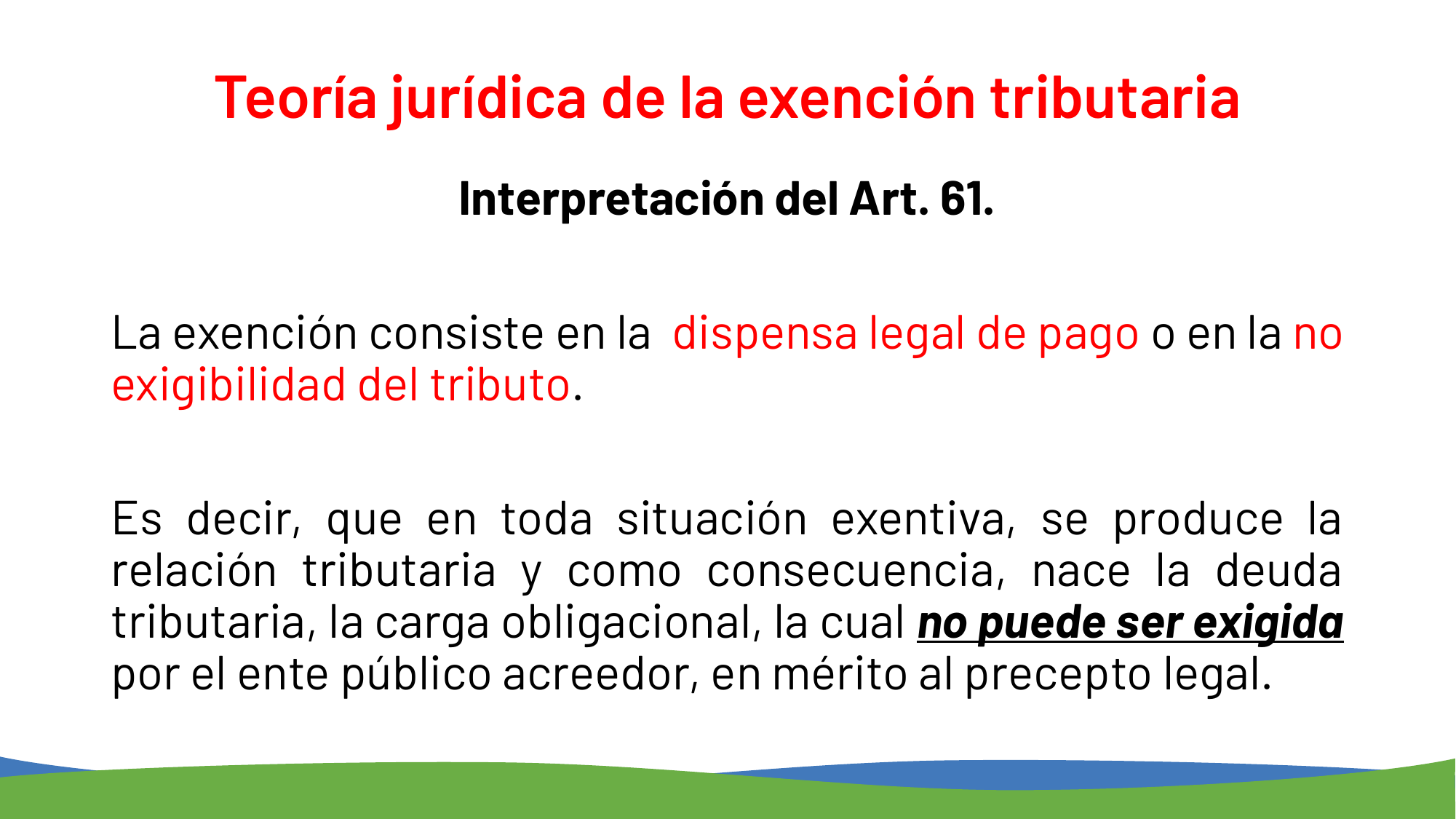

# Teoría jurídica de la exención tributaria
Interpretación del Art. 61.

La exención consiste en la  dispensa legal de pago o en la no exigibilidad del tributo.

Es decir, que en toda situación exentiva, se produce la relación tributaria y como consecuencia, nace la deuda tributaria, la carga obligacional, la cual no puede ser exigida por el ente público acreedor, en mérito al precepto legal.